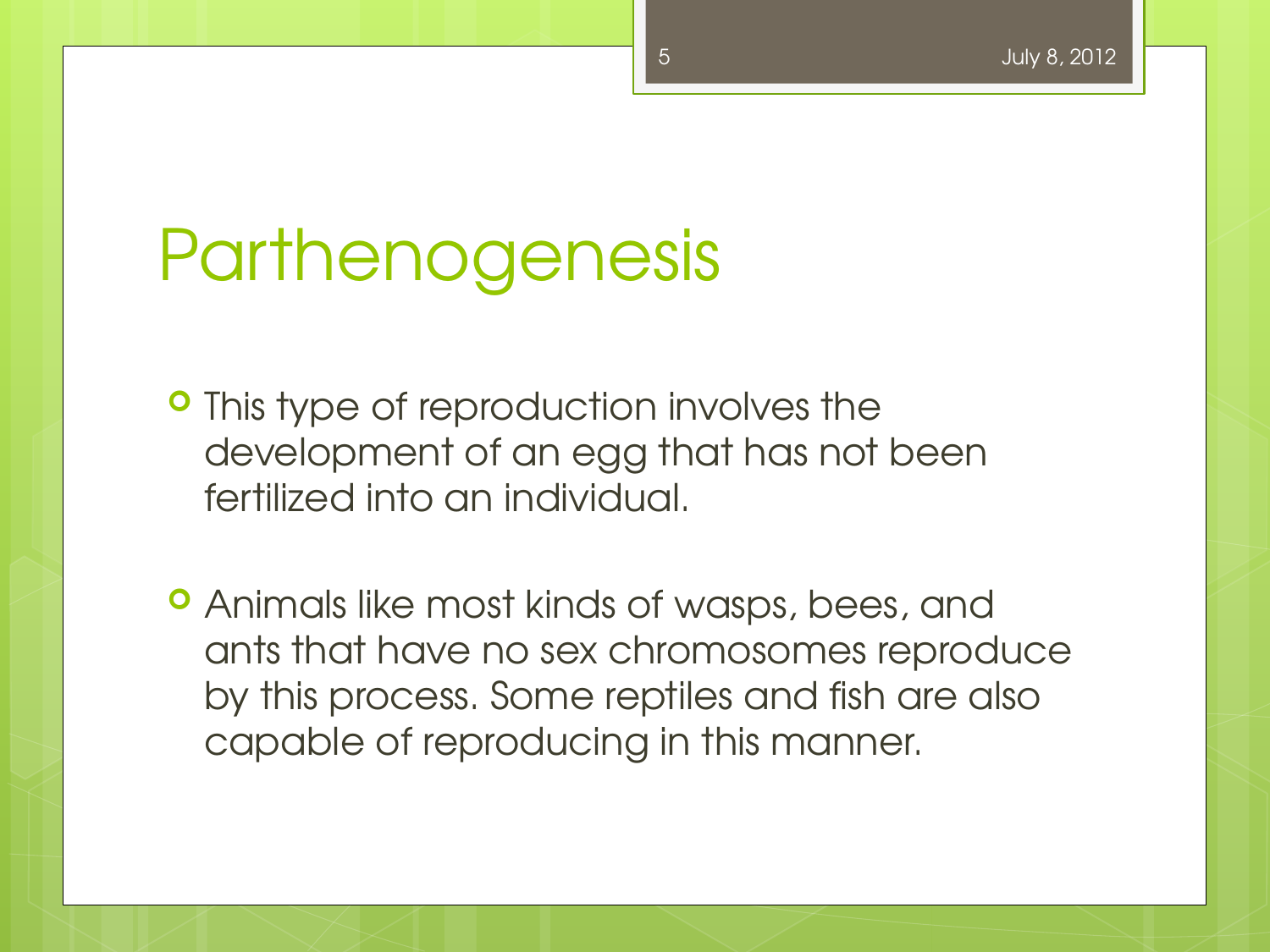

5
July 8, 2012
# Parthenogenesis

This type of reproduction involves the development of an egg that has not been fertilized into an individual.

Animals like most kinds of wasps, bees, and ants that have no sex chromosomes reproduce by this process. Some reptiles and fish are also capable of reproducing in this manner.